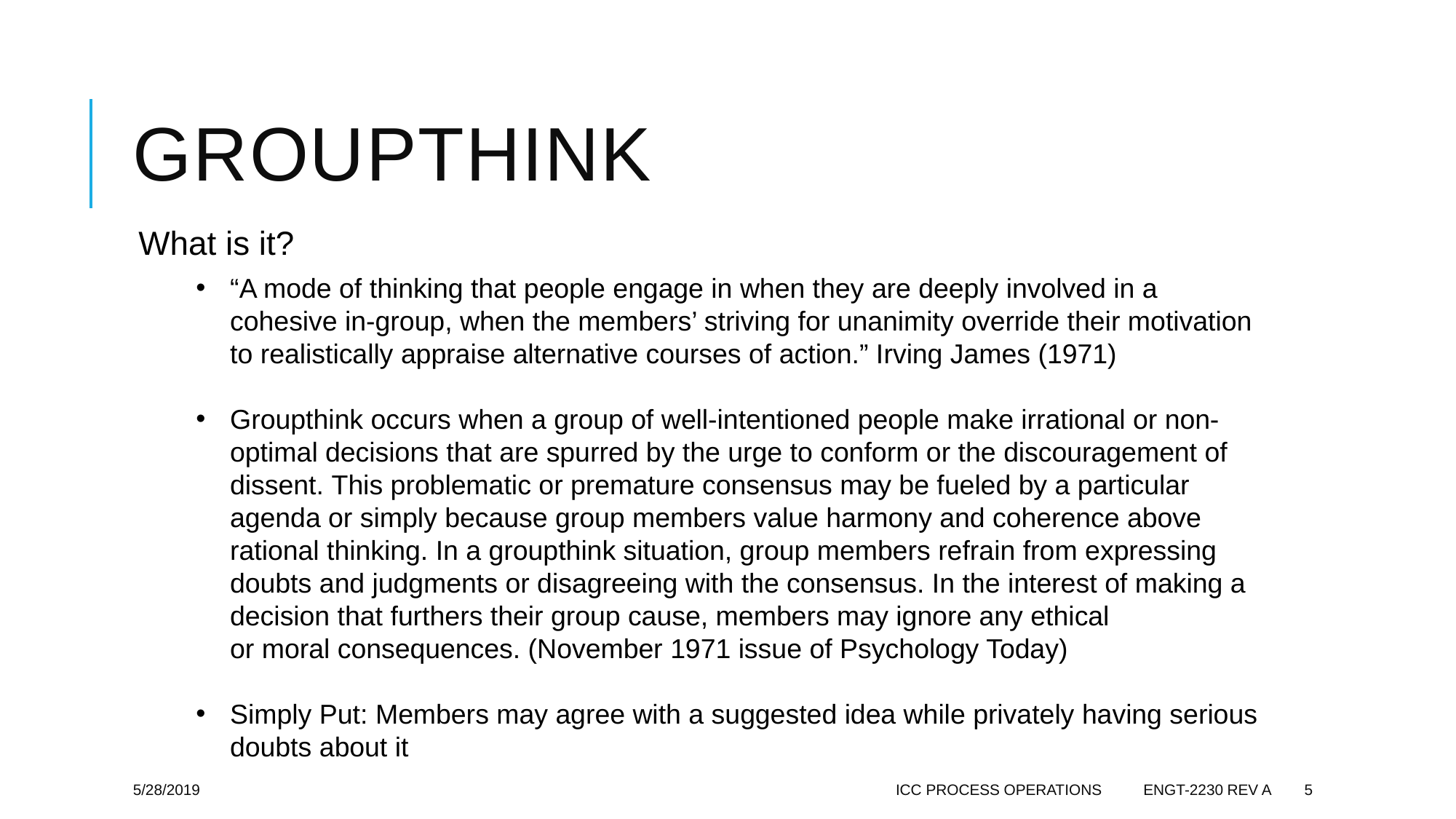

# Groupthink
What is it?
“A mode of thinking that people engage in when they are deeply involved in a cohesive in-group, when the members’ striving for unanimity override their motivation to realistically appraise alternative courses of action.” Irving James (1971)

Groupthink occurs when a group of well-intentioned people make irrational or non-optimal decisions that are spurred by the urge to conform or the discouragement of dissent. This problematic or premature consensus may be fueled by a particular agenda or simply because group members value harmony and coherence above rational thinking. In a groupthink situation, group members refrain from expressing doubts and judgments or disagreeing with the consensus. In the interest of making a decision that furthers their group cause, members may ignore any ethical or moral consequences. (November 1971 issue of Psychology Today)

Simply Put: Members may agree with a suggested idea while privately having serious doubts about it
5/28/2019
ICC Process Operations          ENGT-2230 Rev A
5